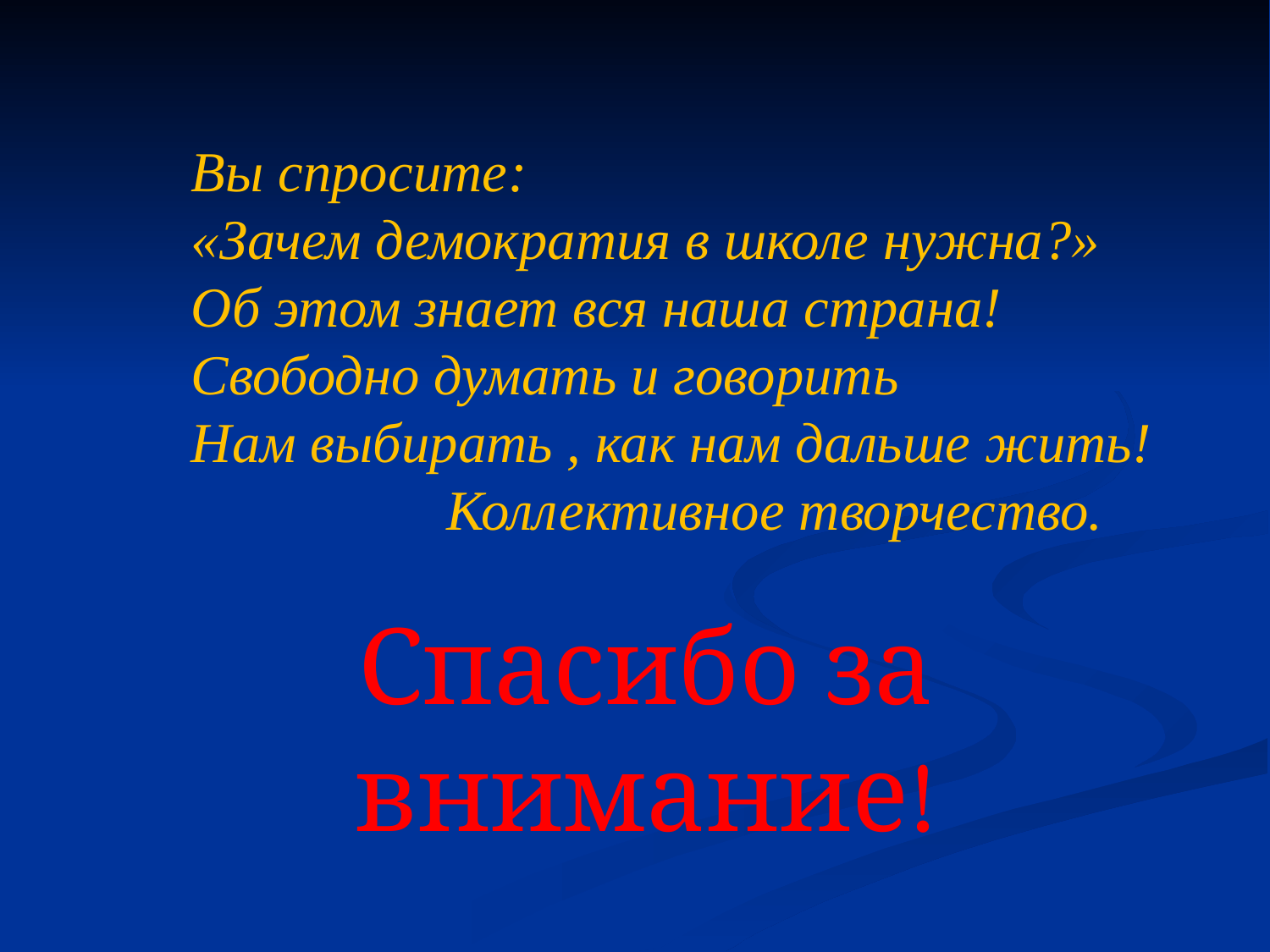

Вы спросите:
«Зачем демократия в школе нужна?»
Об этом знает вся наша страна!
Свободно думать и говорить
Нам выбирать , как нам дальше жить!
                  Коллективное творчество.
# Спасибо за внимание!